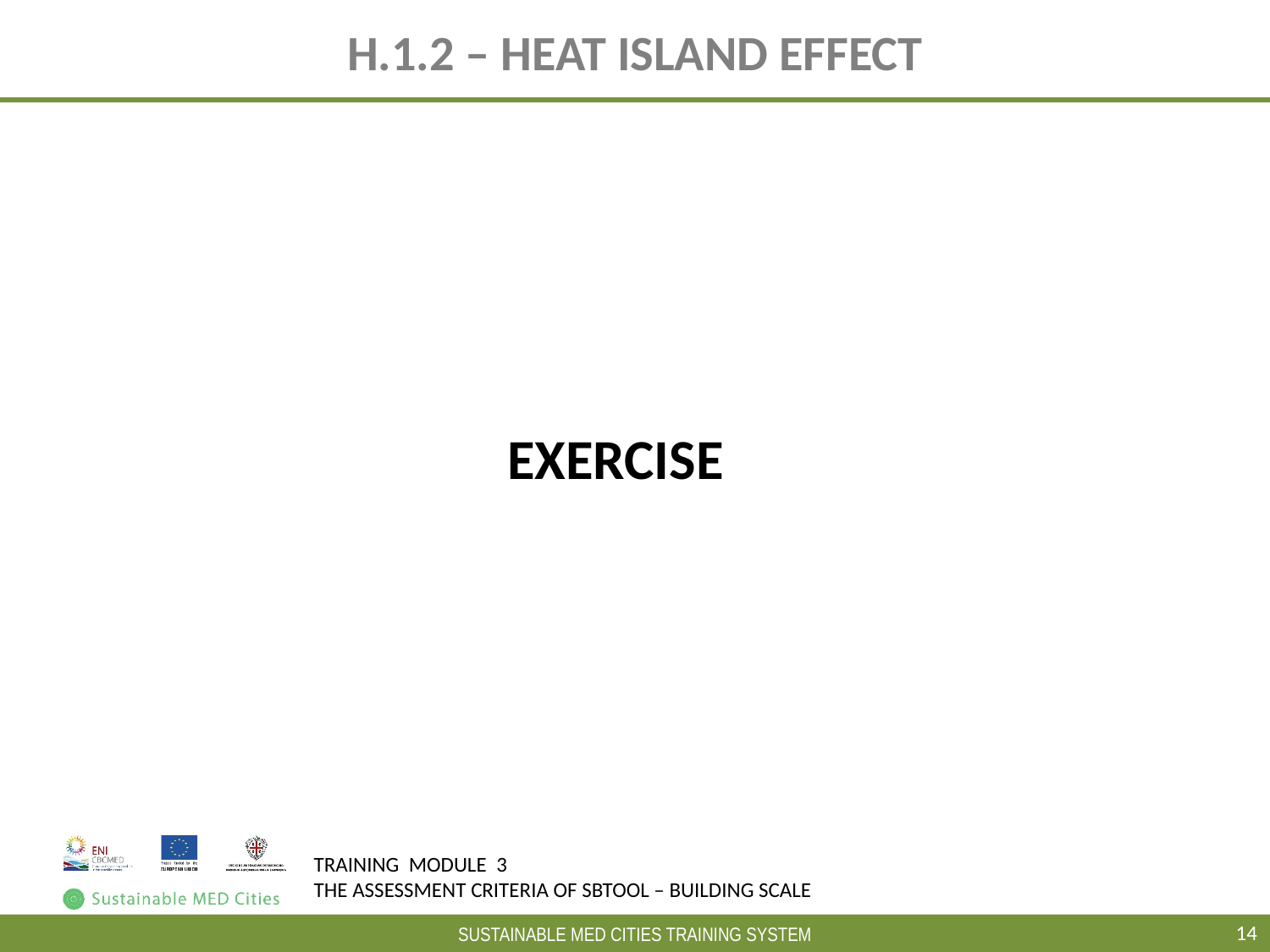

# H.1.2 – HEAT ISLAND EFFECT

EXERCISE

14